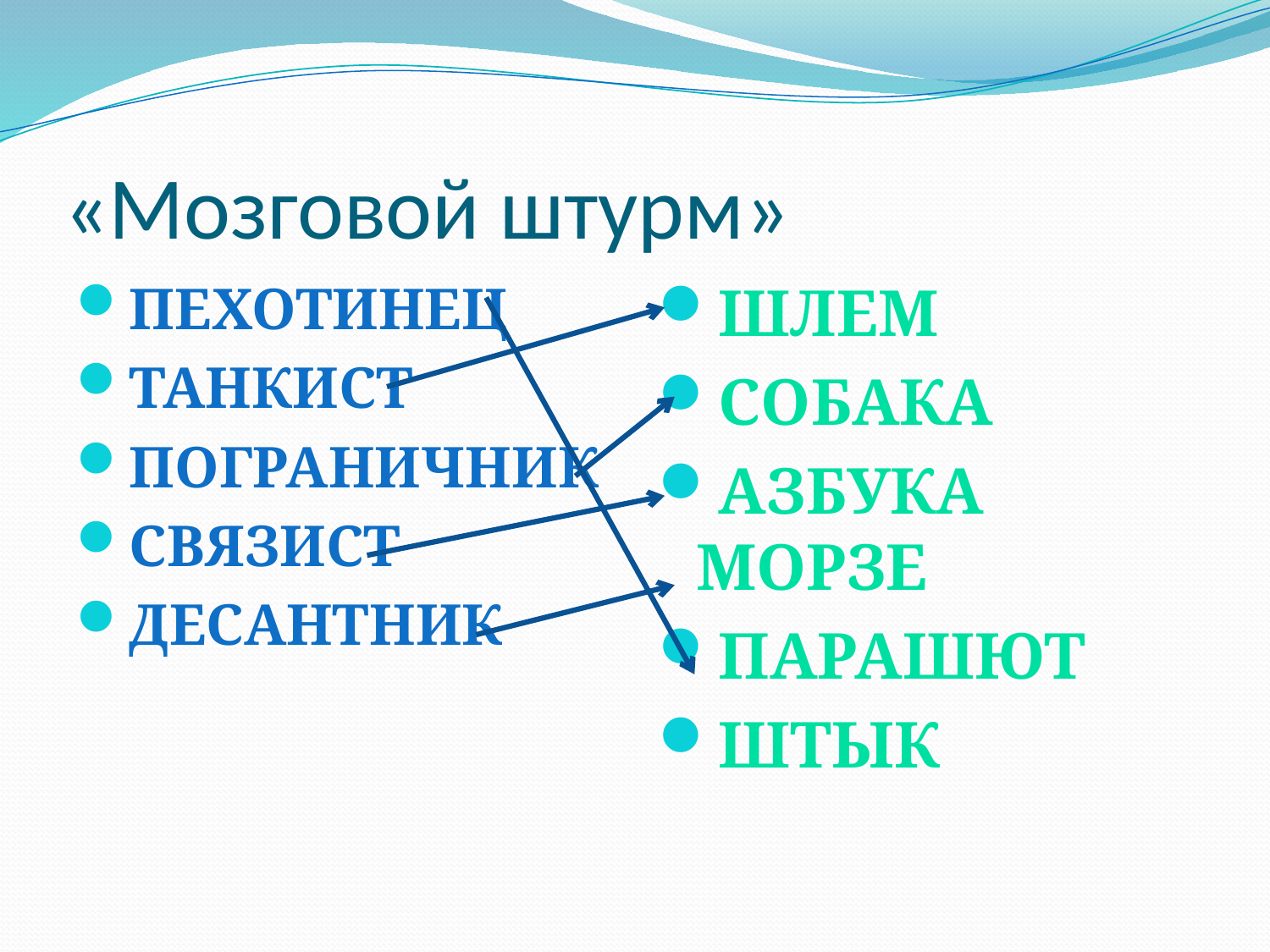

# «Мозговой штурм»
Пехотинец
Танкист
Пограничник
Связист
десантник
Шлем
Собака
Азбука Морзе
Парашют
штык